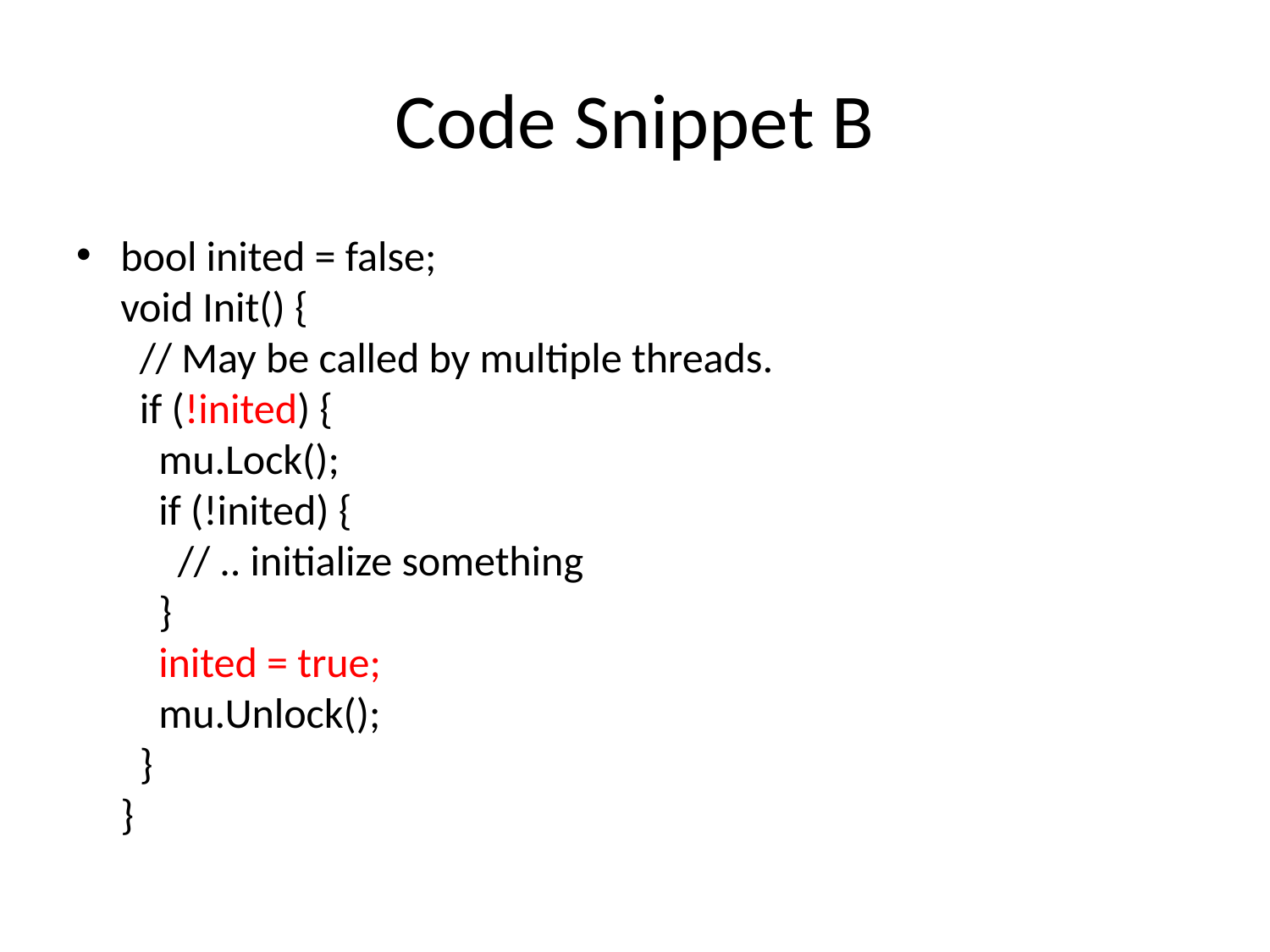

# Code Snippet B
bool inited = false;
void Init() {
  // May be called by multiple threads.
  if (!inited) {
    mu.Lock();
    if (!inited) {
      // .. initialize something
    }
    inited = true;
    mu.Unlock();
  }
}